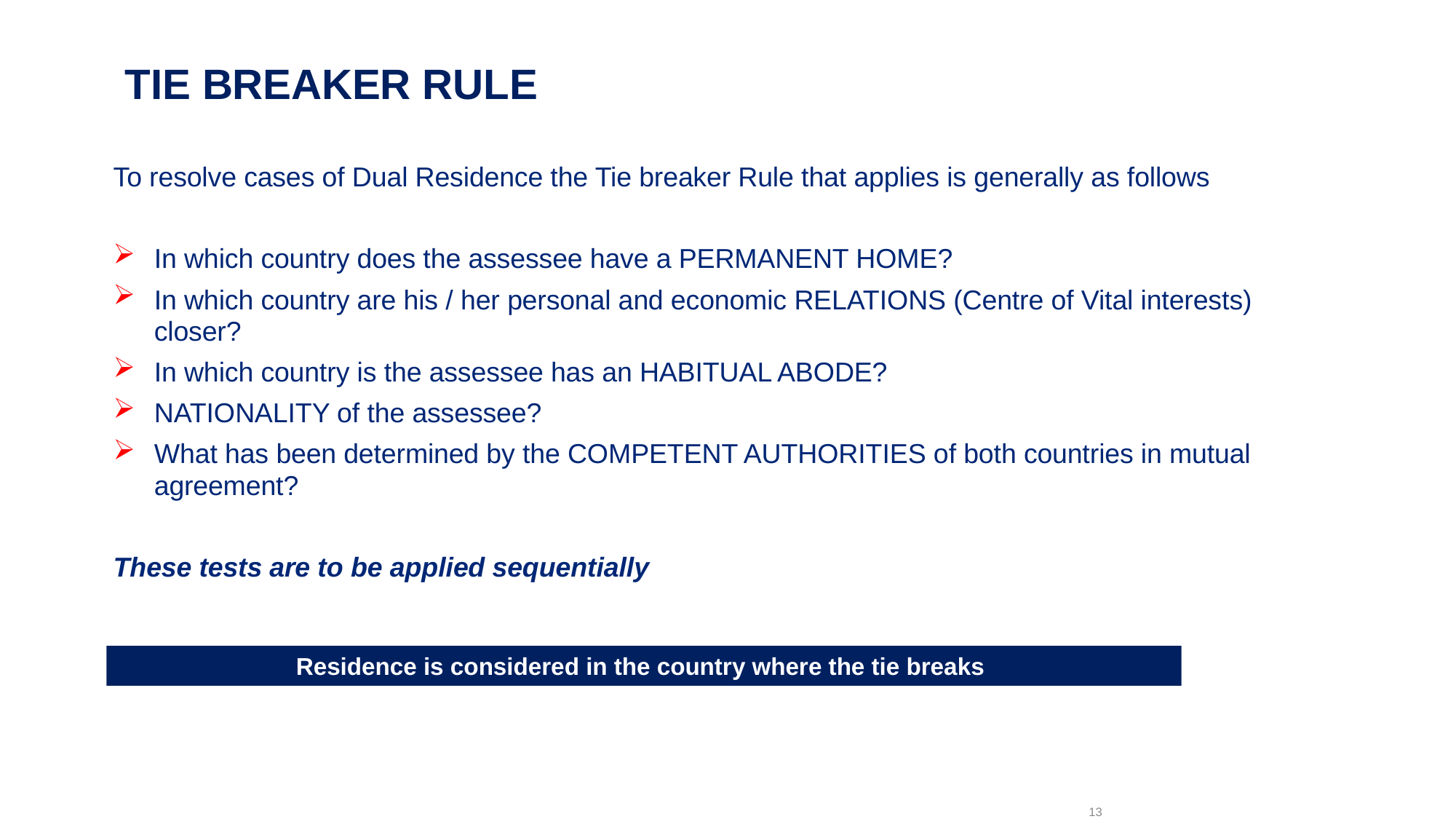

# TIE BREAKER RULE
To resolve cases of Dual Residence the Tie breaker Rule that applies is generally as follows

In which country does the assessee have a PERMANENT HOME?
In which country are his / her personal and economic RELATIONS (Centre of Vital interests) closer?
In which country is the assessee has an HABITUAL ABODE?
NATIONALITY of the assessee?
What has been determined by the COMPETENT AUTHORITIES of both countries in mutual agreement?

These tests are to be applied sequentially
Residence is considered in the country where the tie breaks
13